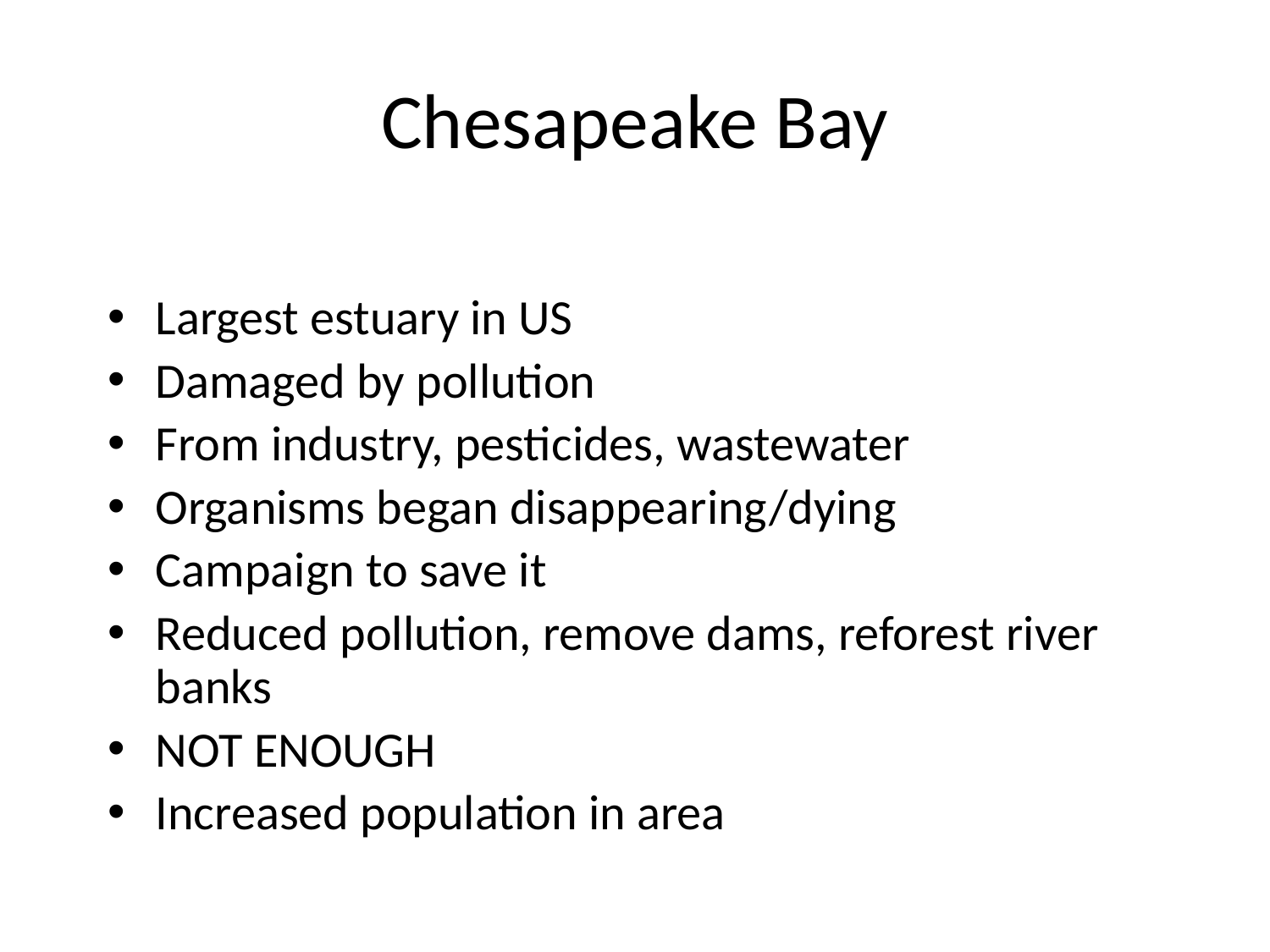

# Chesapeake Bay
Largest estuary in US
Damaged by pollution
From industry, pesticides, wastewater
Organisms began disappearing/dying
Campaign to save it
Reduced pollution, remove dams, reforest river banks
NOT ENOUGH
Increased population in area